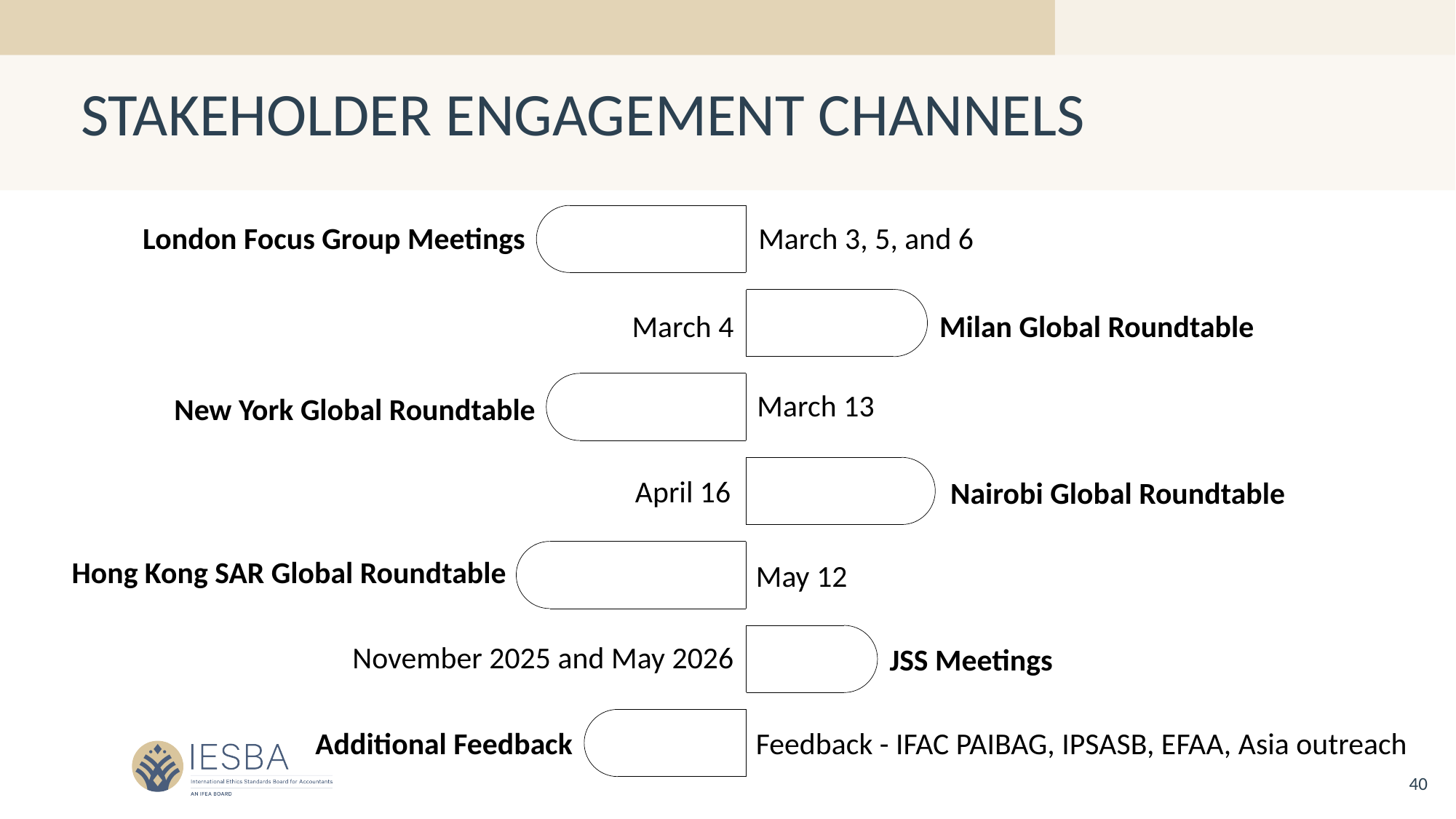

# STAKEHOLDER ENGAGEMENT CHANNELS

March 3, 5, and 6
London Focus Group Meetings

March 4
Milan Global Roundtable

March 13
New York Global Roundtable

April 16
Nairobi Global Roundtable

Hong Kong SAR Global Roundtable
May 12

November 2025 and May 2026
JSS Meetings

Additional Feedback
Feedback - IFAC PAIBAG, IPSASB, EFAA, Asia outreach
40